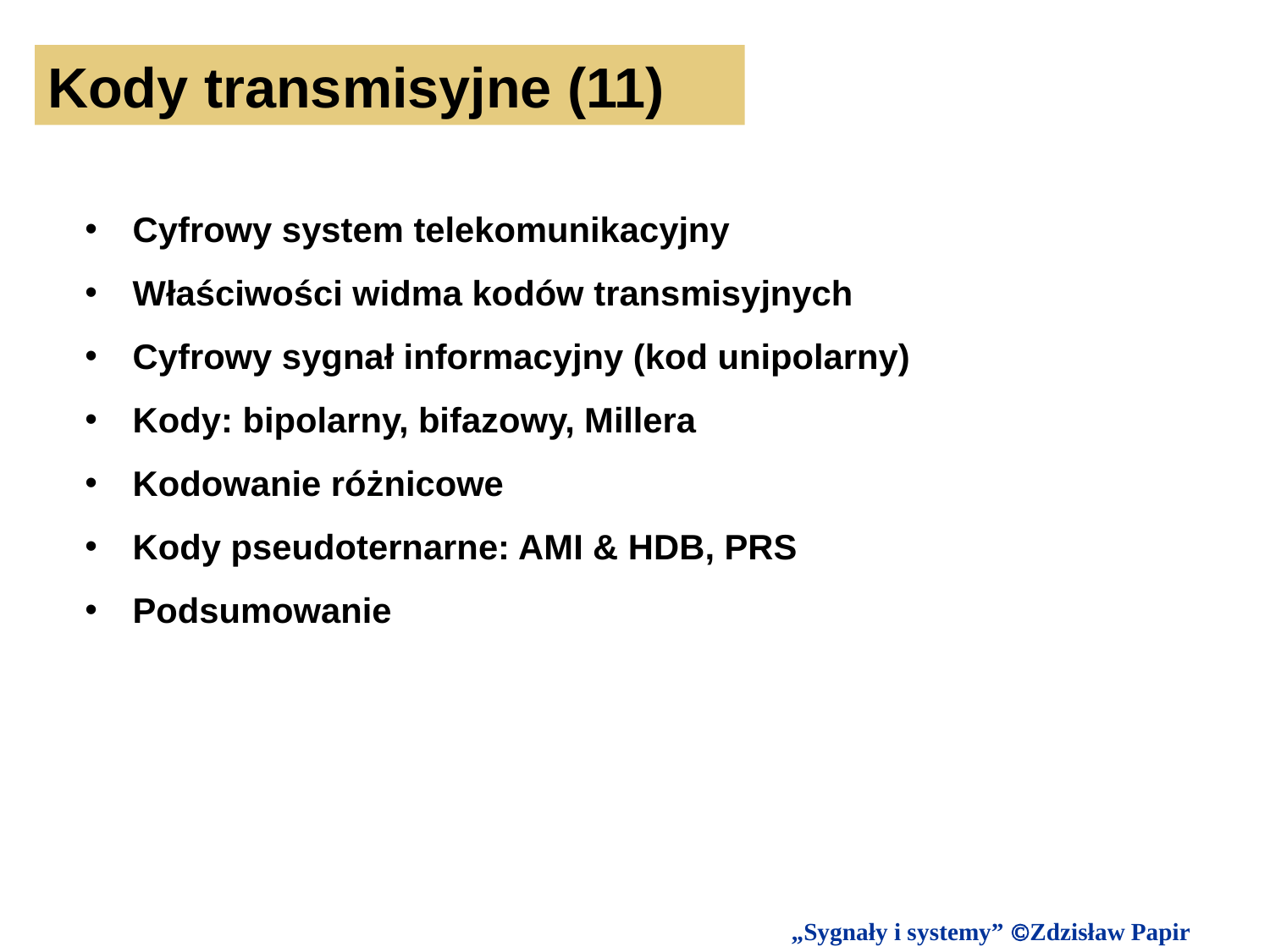

Kody transmisyjne (11)
Cyfrowy system telekomunikacyjny
Właściwości widma kodów transmisyjnych
Cyfrowy sygnał informacyjny (kod unipolarny)
Kody: bipolarny, bifazowy, Millera
Kodowanie różnicowe
Kody pseudoternarne: AMI & HDB, PRS
Podsumowanie
1
„Sygnały i systemy” ©Zdzisław Papir